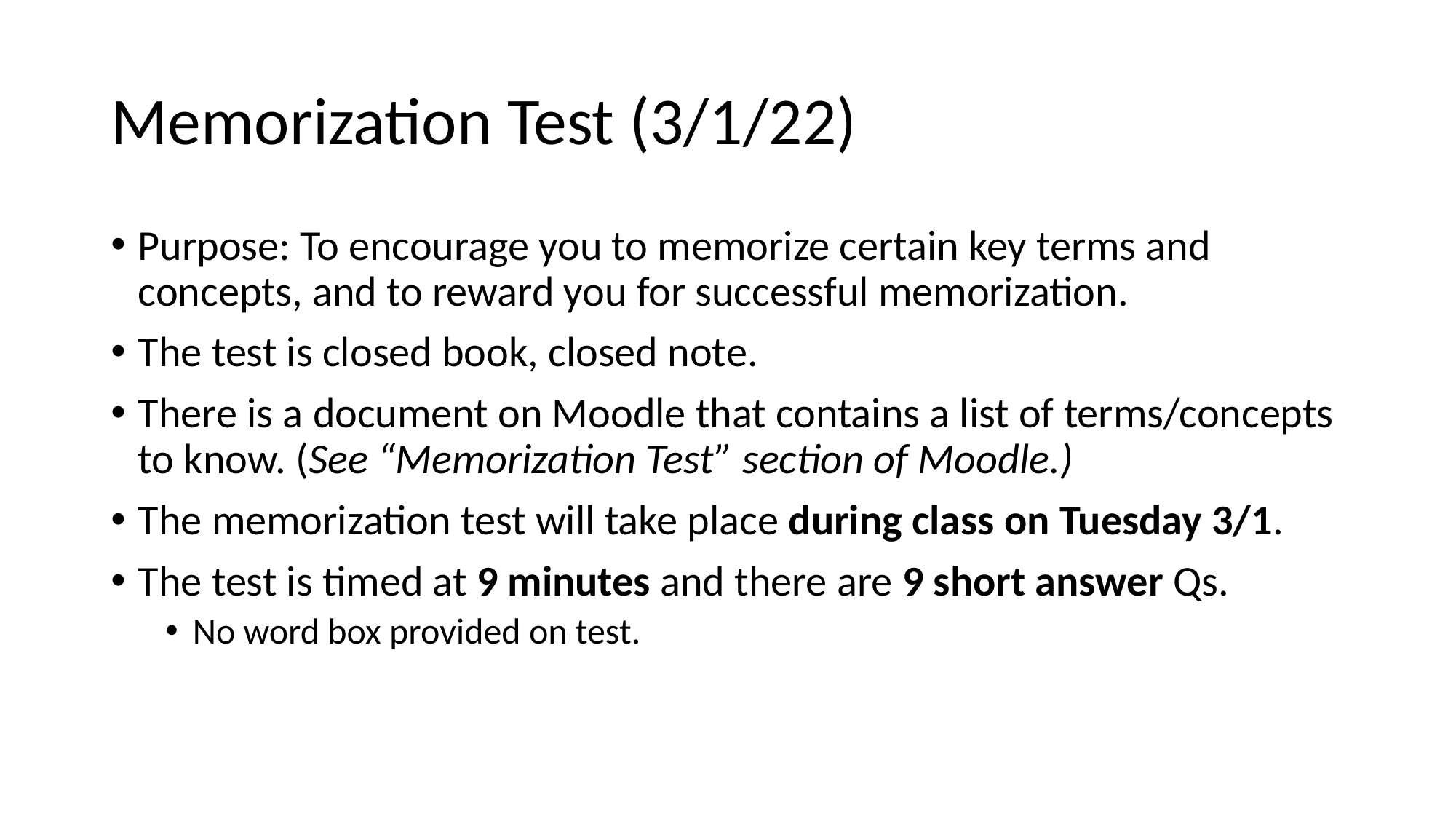

# Memorization Test (3/1/22)
Purpose: To encourage you to memorize certain key terms and concepts, and to reward you for successful memorization.
The test is closed book, closed note.
There is a document on Moodle that contains a list of terms/concepts to know. (See “Memorization Test” section of Moodle.)
The memorization test will take place during class on Tuesday 3/1.
The test is timed at 9 minutes and there are 9 short answer Qs.
No word box provided on test.